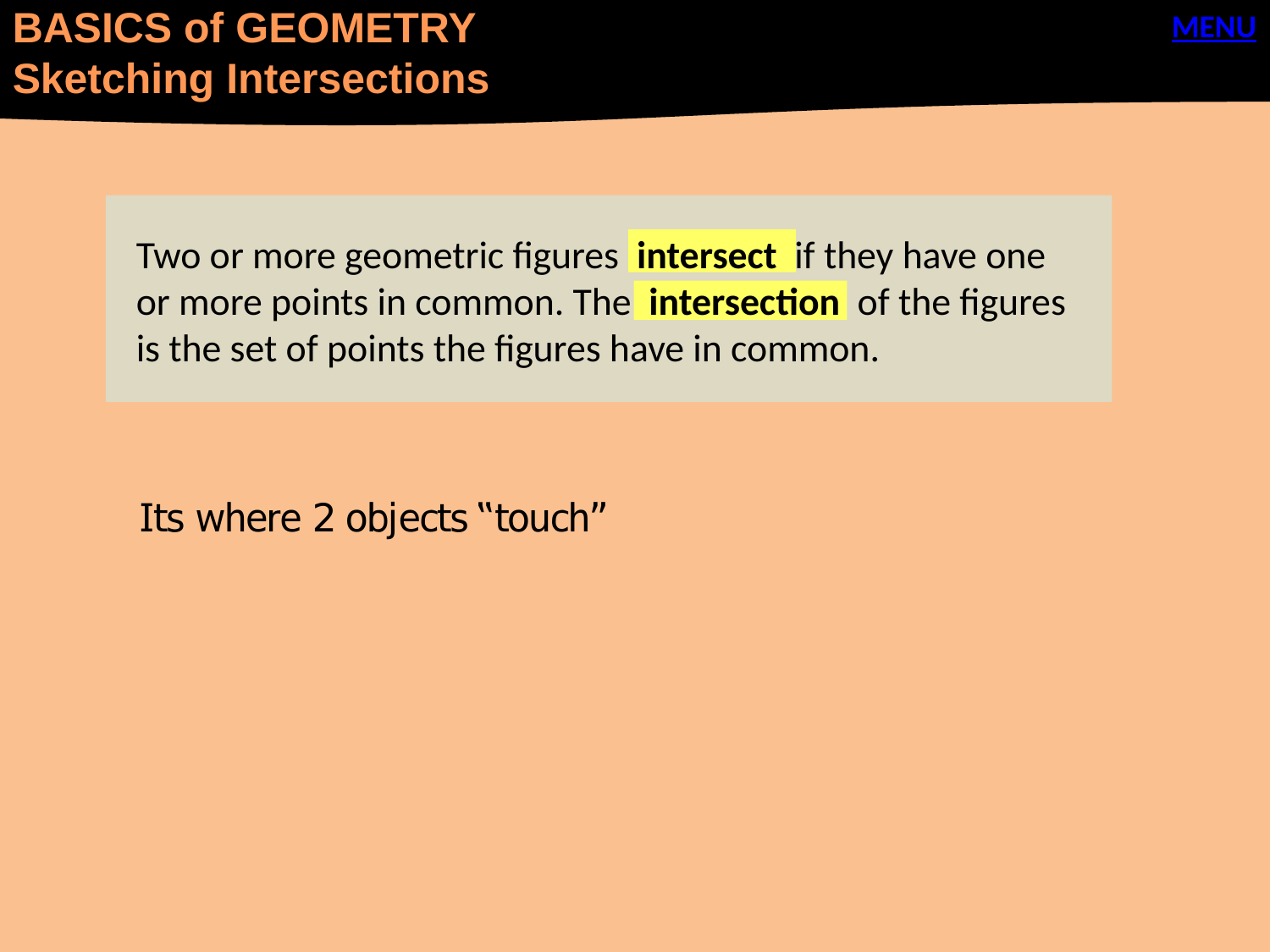

BASICS of GEOMETRY
Sketching Intersections
MENU

Two or more geometric figures  intersect  if they have one
or more points in common. The  intersection  of the figures
is the set of points the figures have in common.

Its where 2 objects “touch”